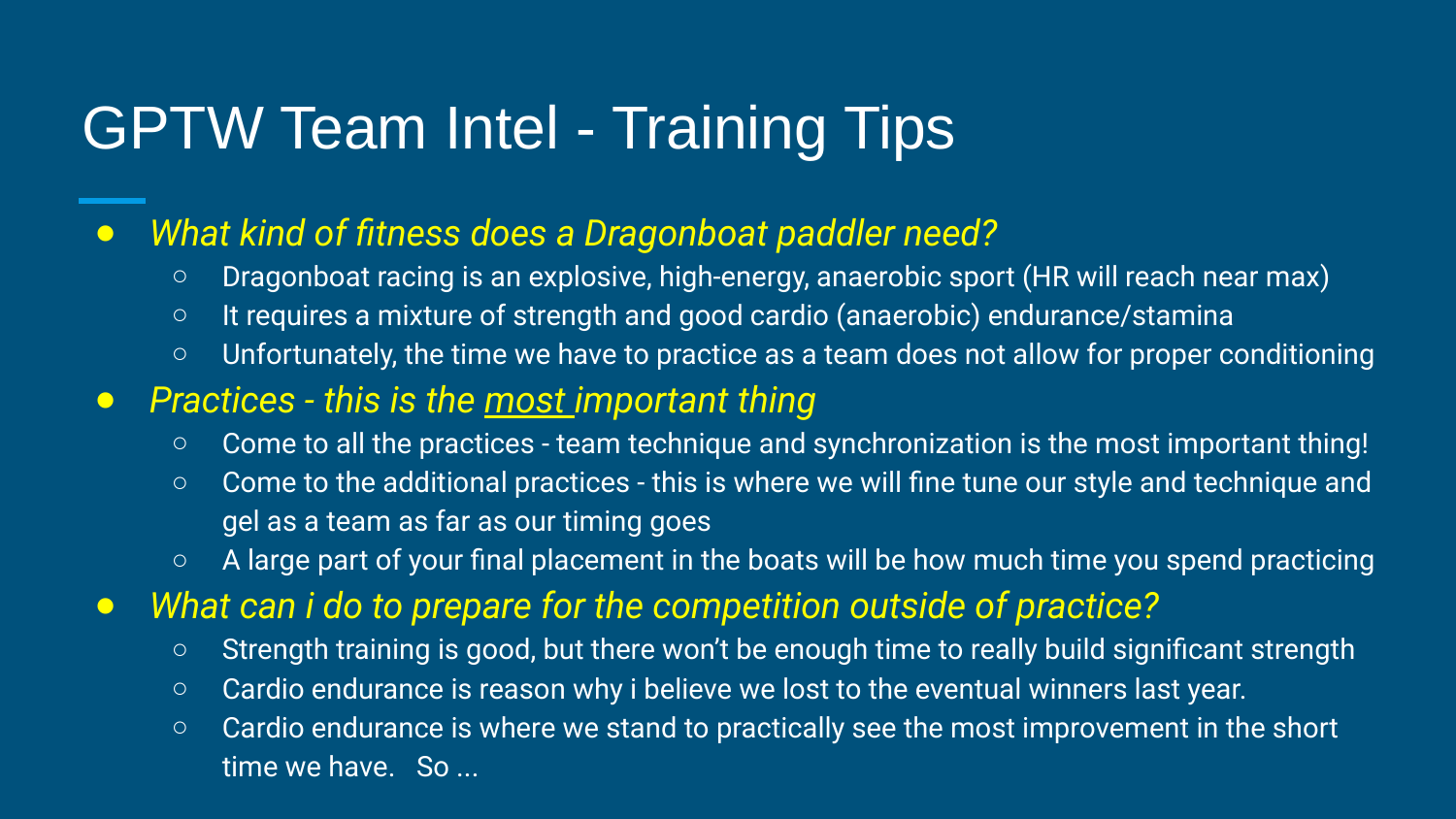

# GPTW Team Intel - Training Tips
What kind of fitness does a Dragonboat paddler need?
Dragonboat racing is an explosive, high-energy, anaerobic sport (HR will reach near max)
It requires a mixture of strength and good cardio (anaerobic) endurance/stamina
Unfortunately, the time we have to practice as a team does not allow for proper conditioning
Practices - this is the most important thing
Come to all the practices - team technique and synchronization is the most important thing!
Come to the additional practices - this is where we will fine tune our style and technique and gel as a team as far as our timing goes
A large part of your final placement in the boats will be how much time you spend practicing
What can i do to prepare for the competition outside of practice?
Strength training is good, but there won’t be enough time to really build significant strength
Cardio endurance is reason why i believe we lost to the eventual winners last year.
Cardio endurance is where we stand to practically see the most improvement in the short time we have.   So ...